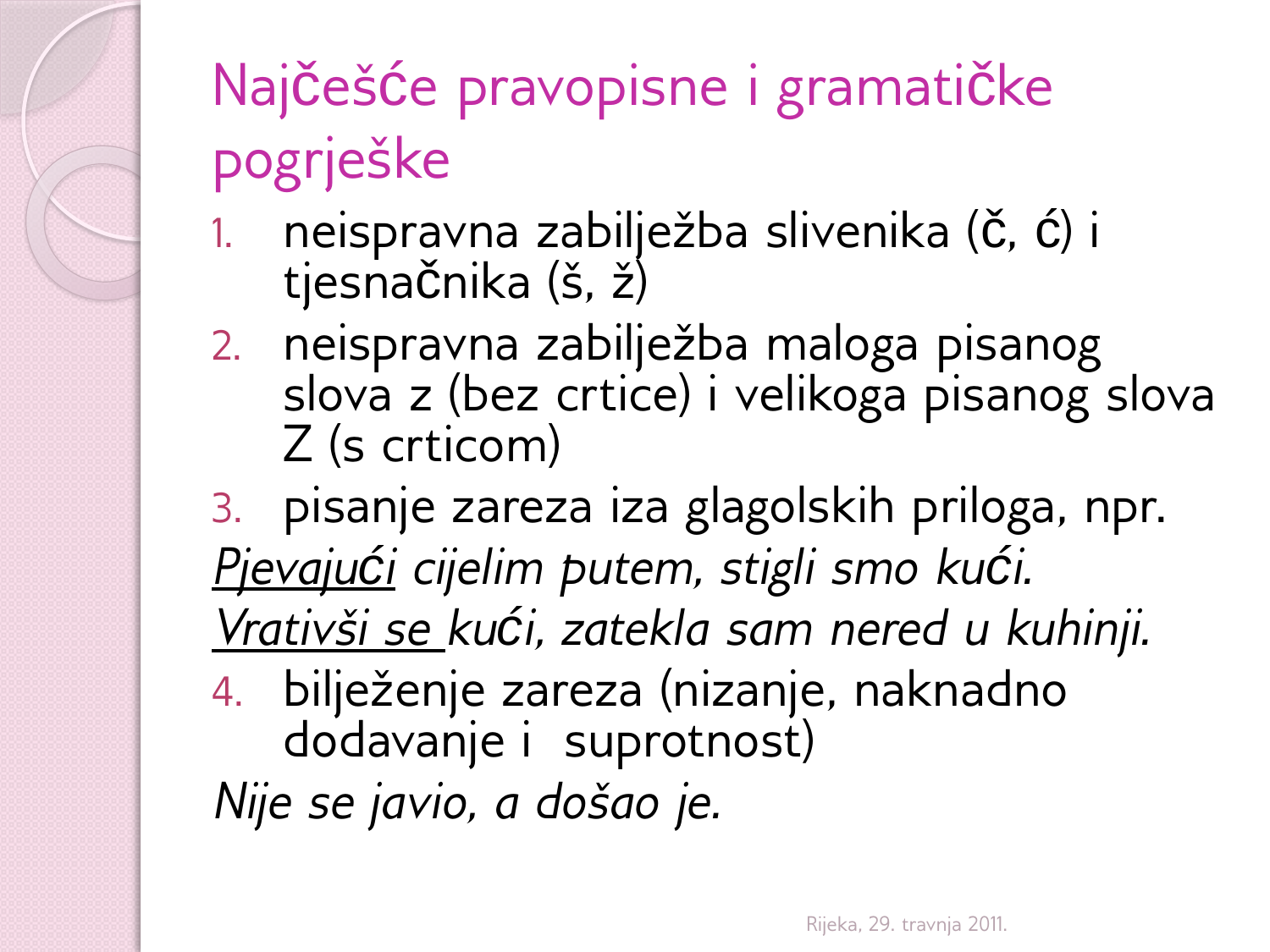

# Najčešće pravopisne i gramatičke pogrješke
neispravna zabilježba slivenika (č, ć) i tjesnačnika (š, ž)
neispravna zabilježba maloga pisanog slova z (bez crtice) i velikoga pisanog slova Z (s crticom)
pisanje zareza iza glagolskih priloga, npr.
Pjevajući cijelim putem, stigli smo kući.
Vrativši se kući, zatekla sam nered u kuhinji.
bilježenje zareza (nizanje, naknadno dodavanje i  suprotnost)
Nije se javio, a došao je.
Rijeka, 29. travnja 2011.